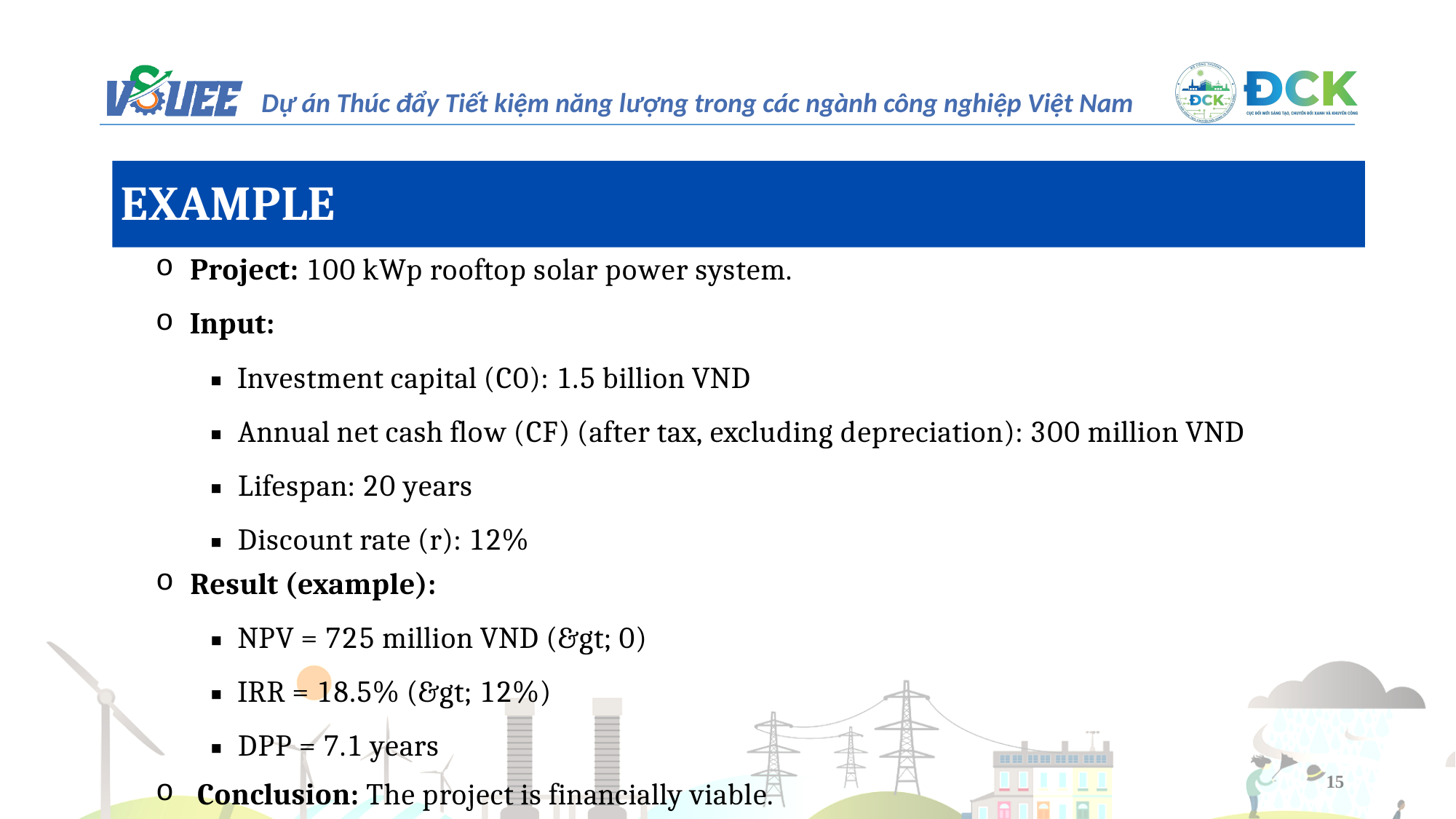

EXAMPLE

Project: 100 kWp rooftop solar power system.
Input:
Investment capital (C0): 1.5 billion VND
Annual net cash flow (CF) (after tax, excluding depreciation): 300 million VND
Lifespan: 20 years
Discount rate (r): 12%

Result (example):
NPV = 725 million VND (&gt; 0)
IRR = 18.5% (&gt; 12%)
DPP = 7.1 years
Conclusion: The project is financially viable.
15